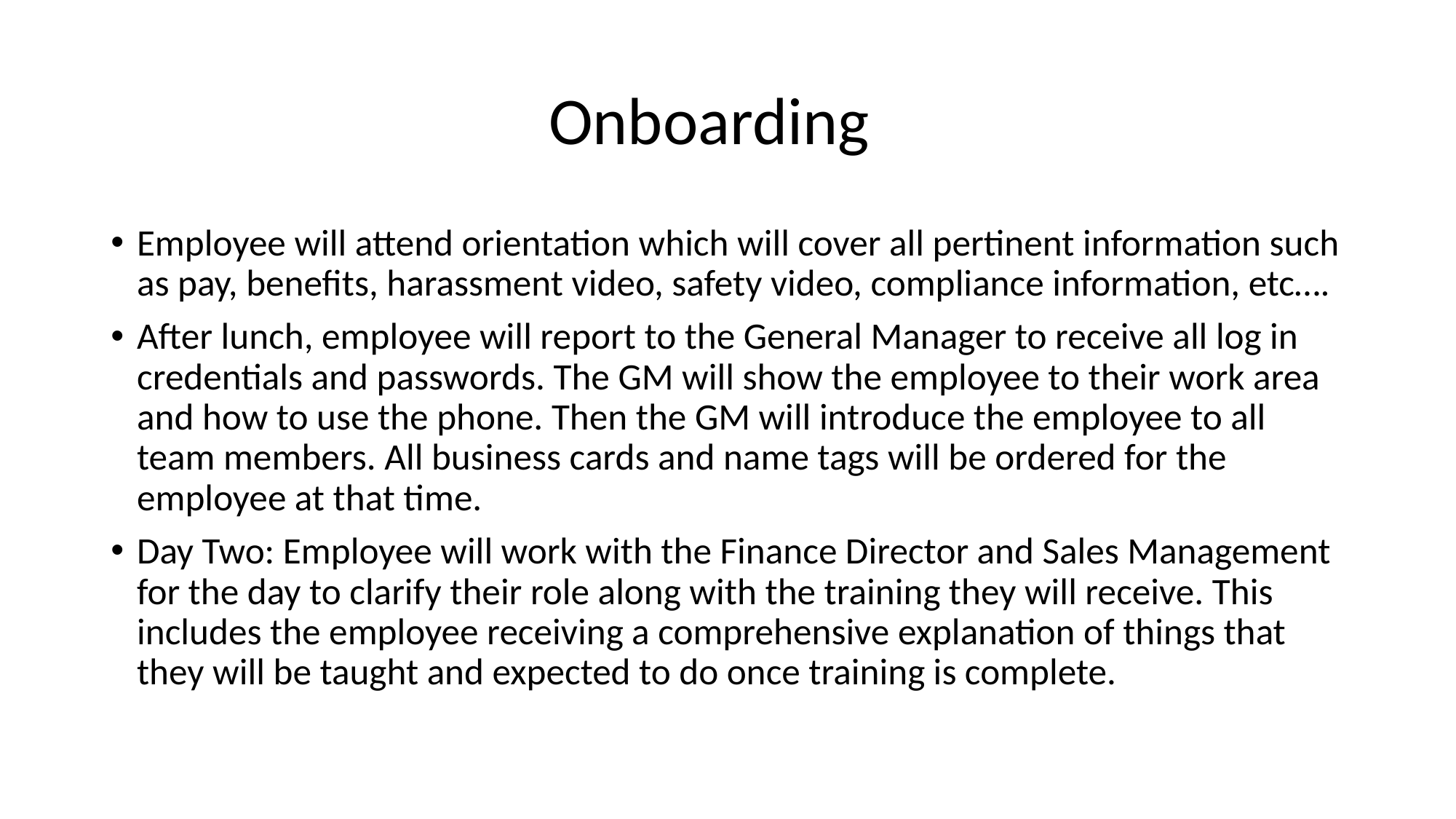

# Onboarding
Employee will attend orientation which will cover all pertinent information such as pay, benefits, harassment video, safety video, compliance information, etc….
After lunch, employee will report to the General Manager to receive all log in credentials and passwords. The GM will show the employee to their work area and how to use the phone. Then the GM will introduce the employee to all team members. All business cards and name tags will be ordered for the employee at that time.
Day Two: Employee will work with the Finance Director and Sales Management for the day to clarify their role along with the training they will receive. This includes the employee receiving a comprehensive explanation of things that they will be taught and expected to do once training is complete.